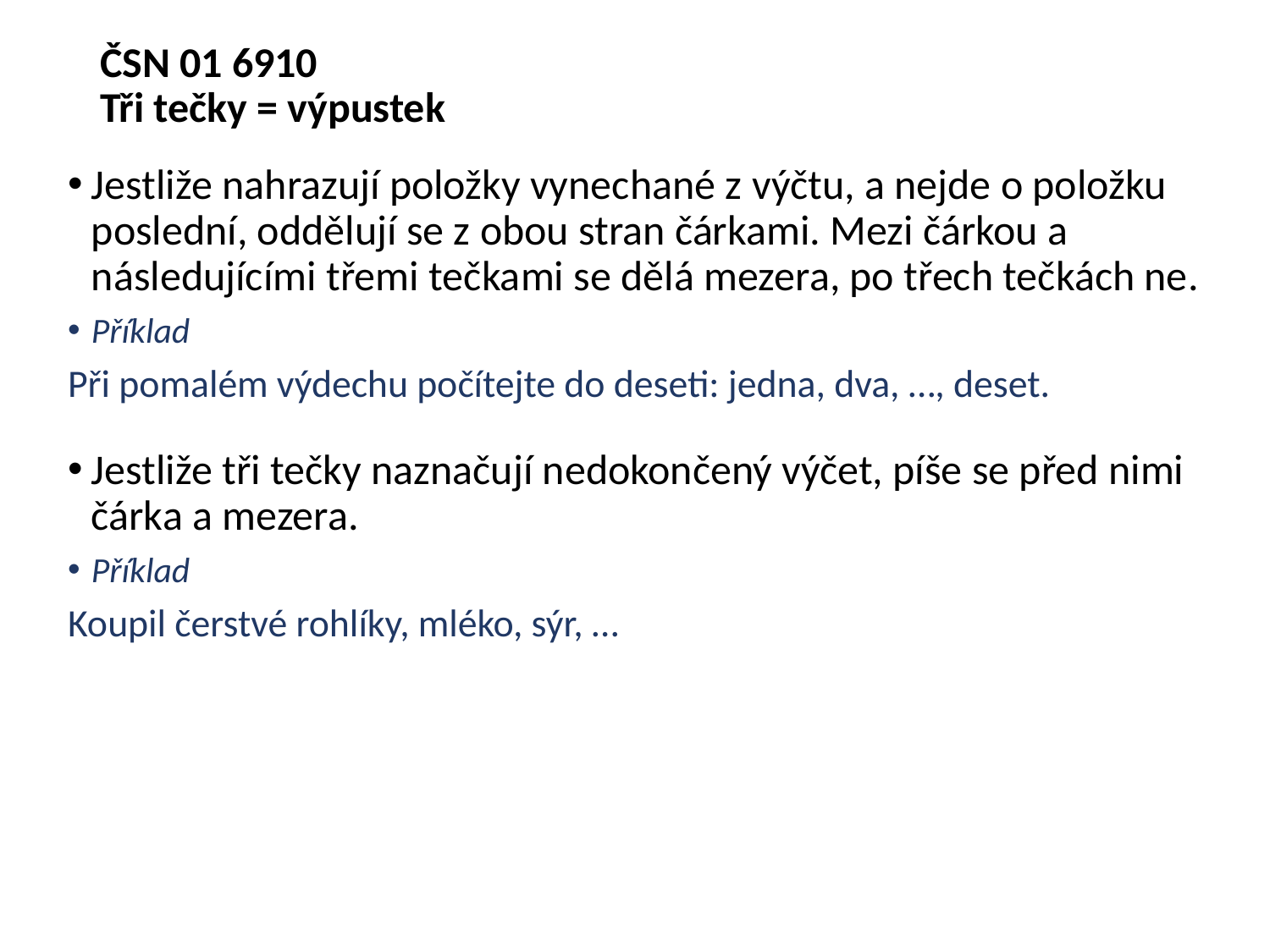

# ČSN 01 6910 Tři tečky = výpustek
Jestliže nahrazují položky vynechané z výčtu, a nejde o položku poslední, oddělují se z obou stran čárkami. Mezi čárkou a následujícími třemi tečkami se dělá mezera, po třech tečkách ne.
Příklad
Při pomalém výdechu počítejte do deseti: jedna, dva, …, deset.

Jestliže tři tečky naznačují nedokončený výčet, píše se před nimi čárka a mezera.
Příklad
Koupil čerstvé rohlíky, mléko, sýr, …